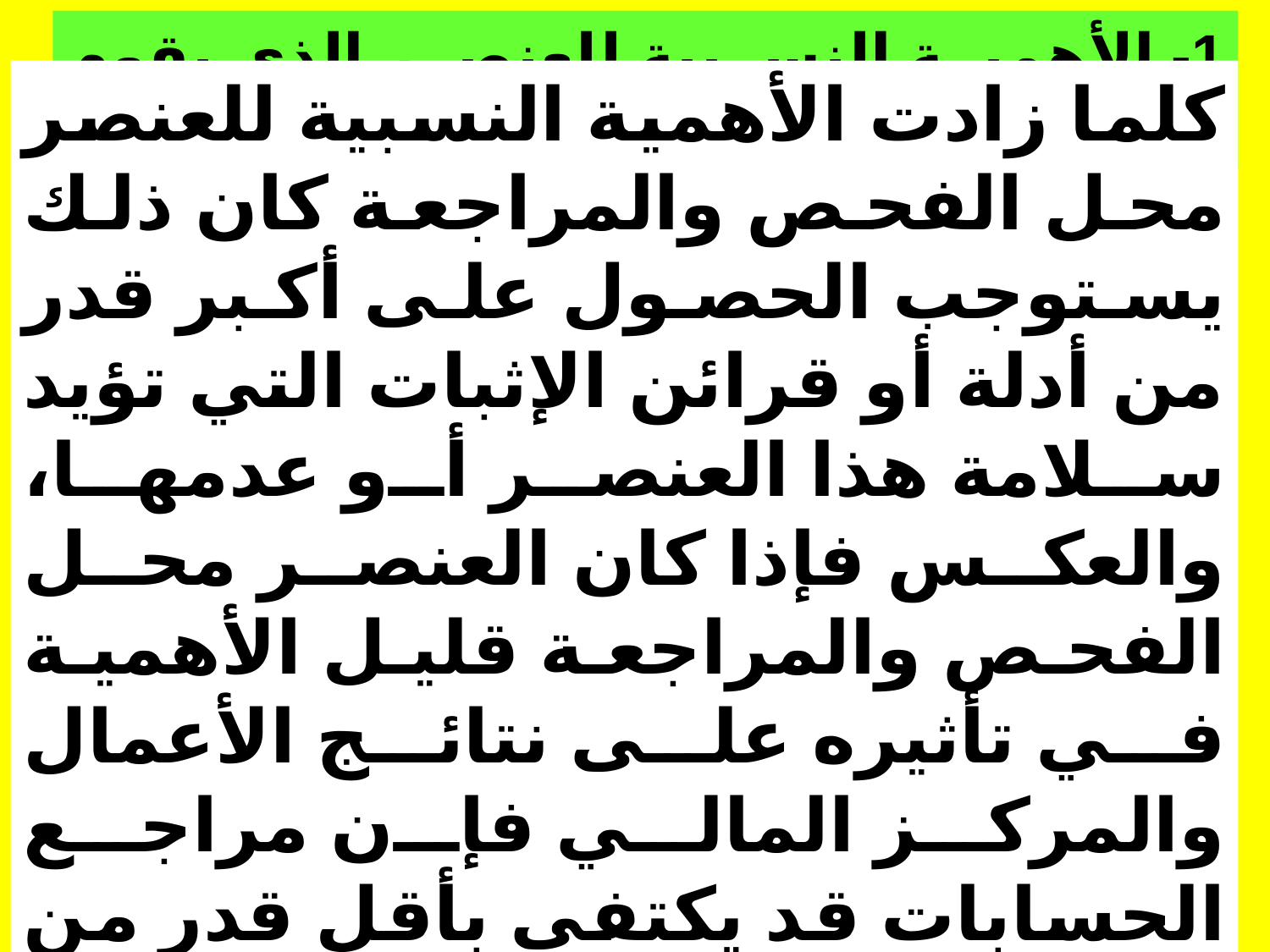

# 1- الأهمية النسبية للعنصر الذي يقوم مراجع الحسابات بفحصه:
كلما زادت الأهمية النسبية للعنصر محل الفحص والمراجعة كان ذلك يستوجب الحصول على أكبر قدر من أدلة أو قرائن الإثبات التي تؤيد سلامة هذا العنصر أو عدمها، والعكس فإذا كان العنصر محل الفحص والمراجعة قليل الأهمية في تأثيره على نتائج الأعمال والمركز المالي فإن مراجع الحسابات قد يكتفي بأقل قدر من الأدلة والقرائن لإثبات سلامته.